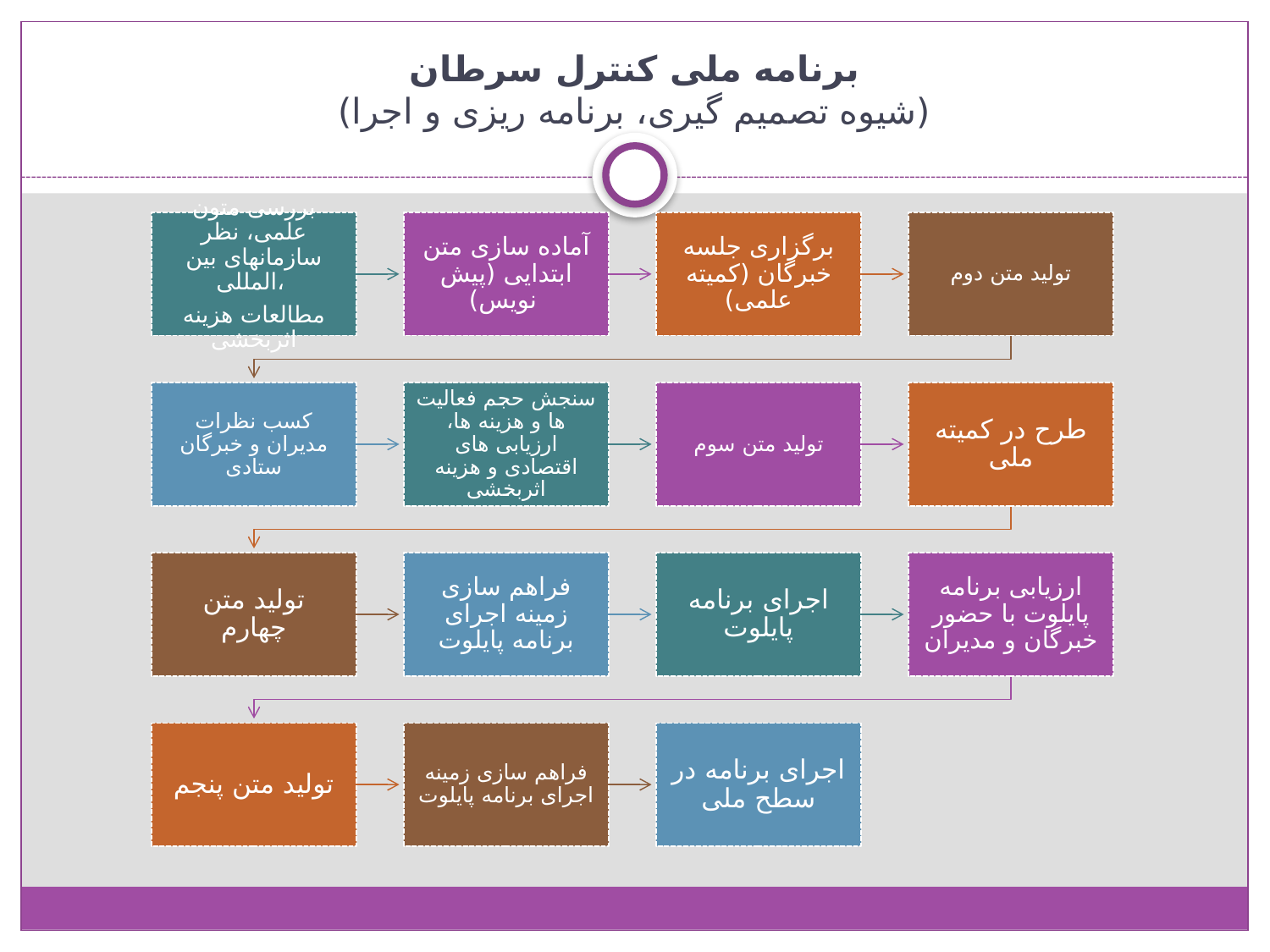

# برنامه ملی کنترل سرطان (شیوه تصمیم گیری، برنامه ریزی و اجرا)

بررسی متون علمی، نظر سازمانهای بین المللی،
مطالعات هزینه اثربخشی

آماده سازی متن ابتدایی (پیش نویس)

برگزاری جلسه خبرگان (کمیته علمی)

تولید متن دوم

کسب نظرات مدیران و خبرگان ستادی

سنجش حجم فعالیت ها و هزینه ها، ارزیابی های اقتصادی و هزینه اثربخشی

تولید متن سوم

طرح در کمیته ملی

تولید متن چهارم

فراهم سازی زمینه اجرای برنامه پایلوت

اجرای برنامه پایلوت

ارزیابی برنامه پایلوت با حضور خبرگان و مدیران

تولید متن پنجم

فراهم سازی زمینه اجرای برنامه پایلوت
اجرای برنامه در سطح ملی